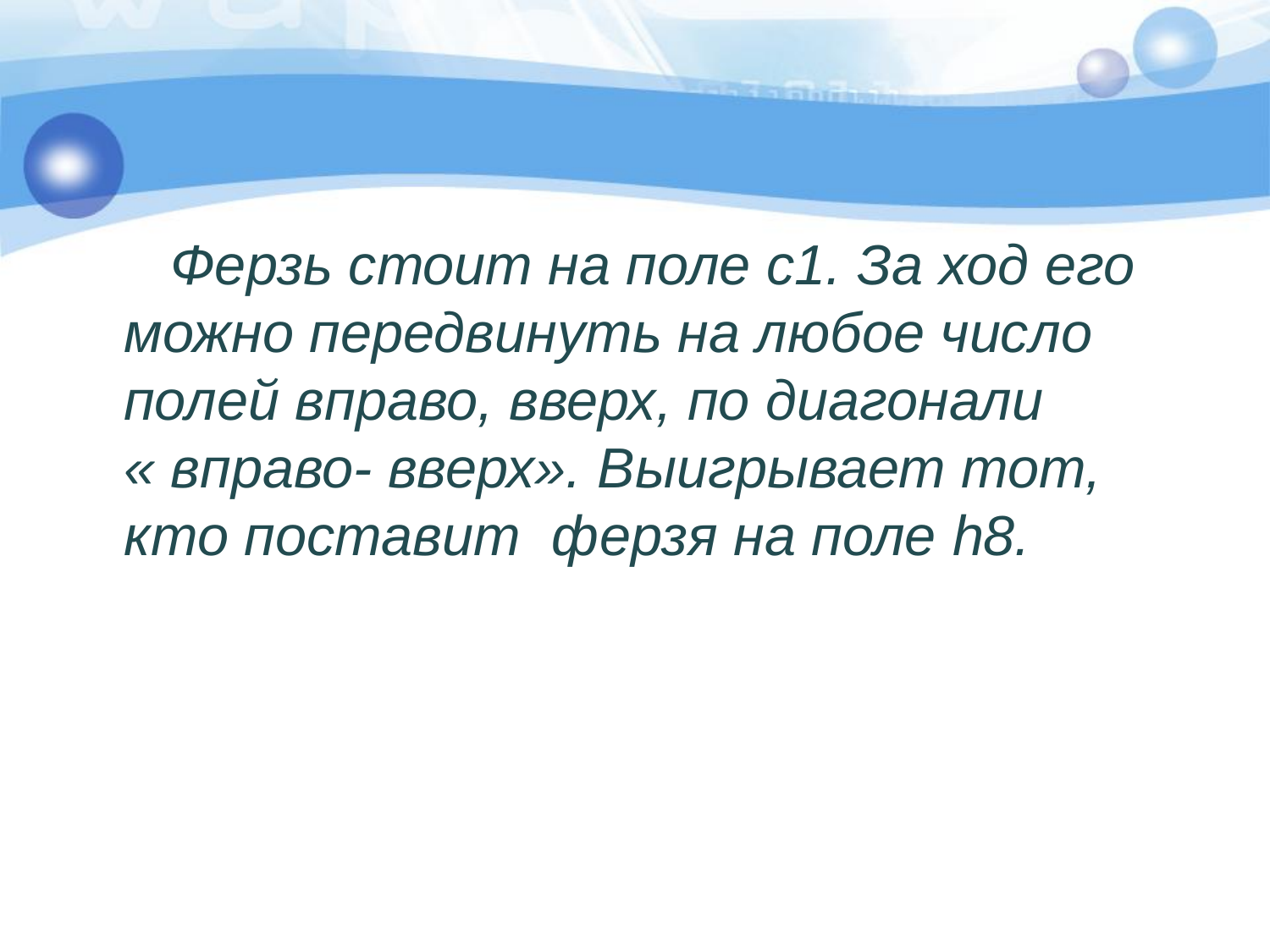

#
      Ферзь стоит на поле с1. За ход его можно передвинуть на любое число полей вправо, вверх, по диагонали        « вправо- вверх». Выигрывает тот, кто поставит  ферзя на поле h8.